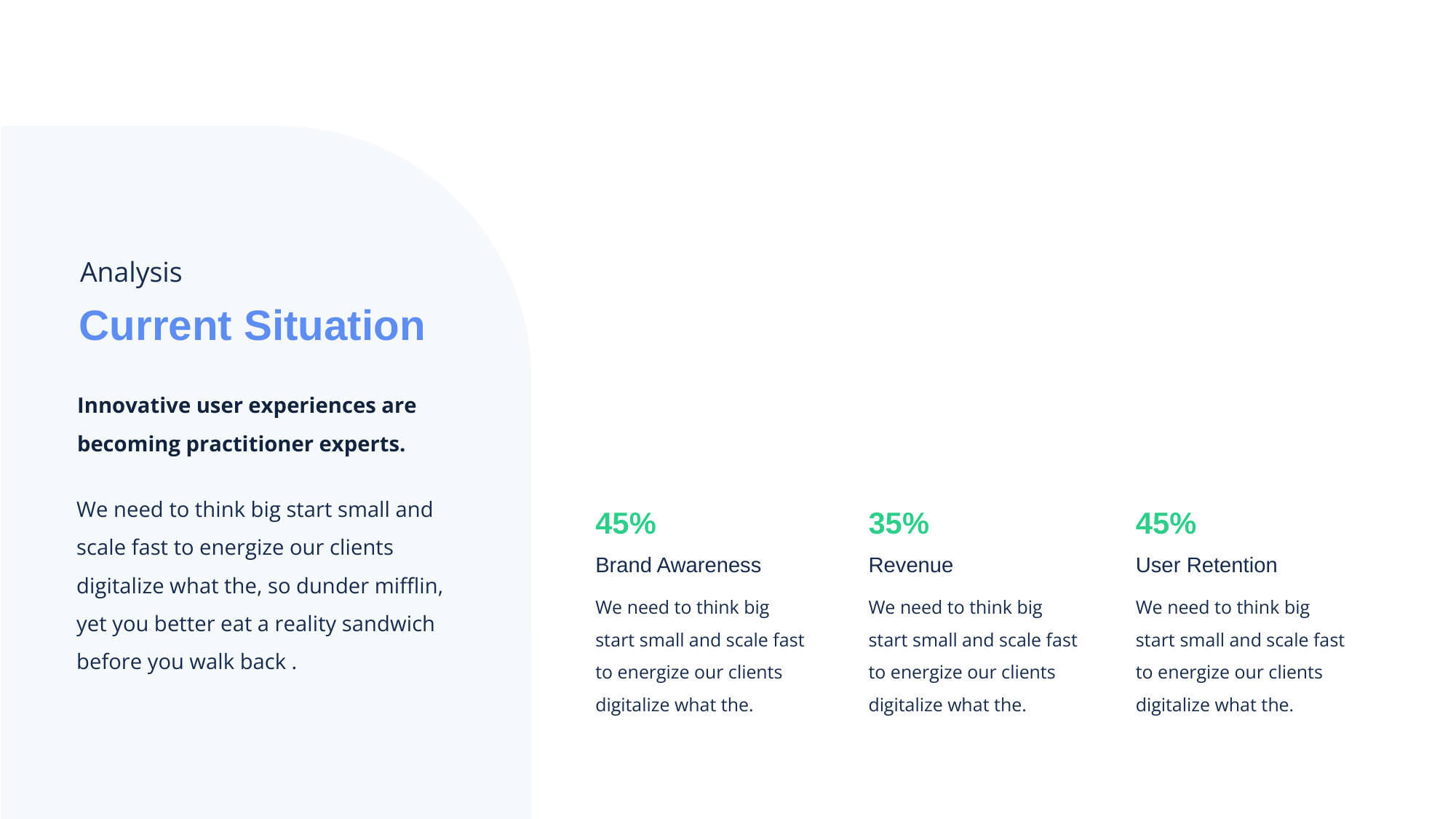

Analysis

Current Situation
Innovative user experiences are becoming practitioner experts.
We need to think big start small and scale fast to energize our clients digitalize what the, so dunder mifflin, yet you better eat a reality sandwich before you walk back .
45%
35%
45%
Brand Awareness
Revenue
User Retention
We need to think big start small and scale fast to energize our clients digitalize what the.
We need to think big start small and scale fast to energize our clients digitalize what the.
We need to think big start small and scale fast to energize our clients digitalize what the.